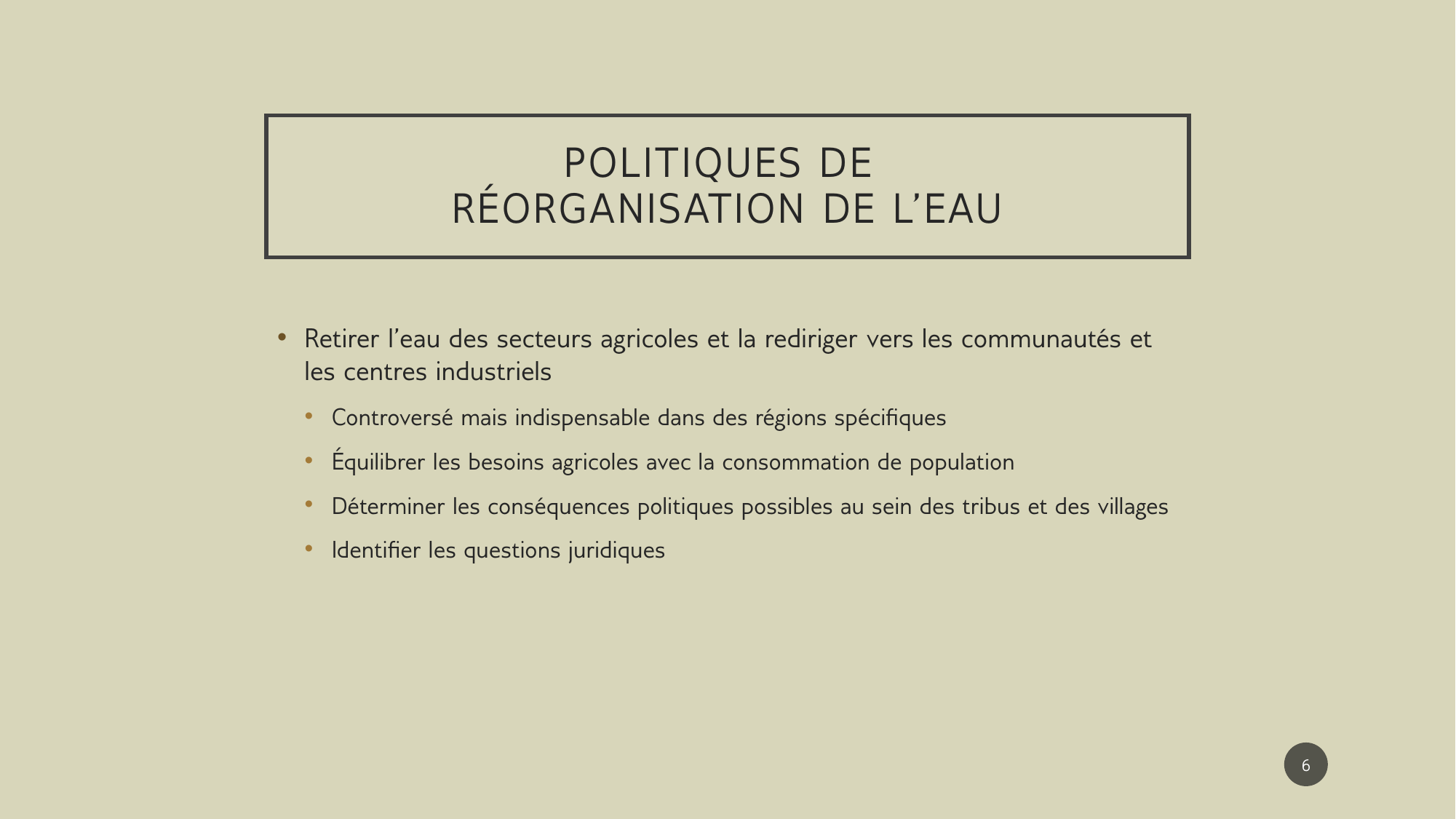

# Politiques de réorganisation de l’eau
Retirer l’eau des secteurs agricoles et la rediriger vers les communautés et les centres industriels
Controversé mais indispensable dans des régions spécifiques
Équilibrer les besoins agricoles avec la consommation de population
Déterminer les conséquences politiques possibles au sein des tribus et des villages
Identifier les questions juridiques

6